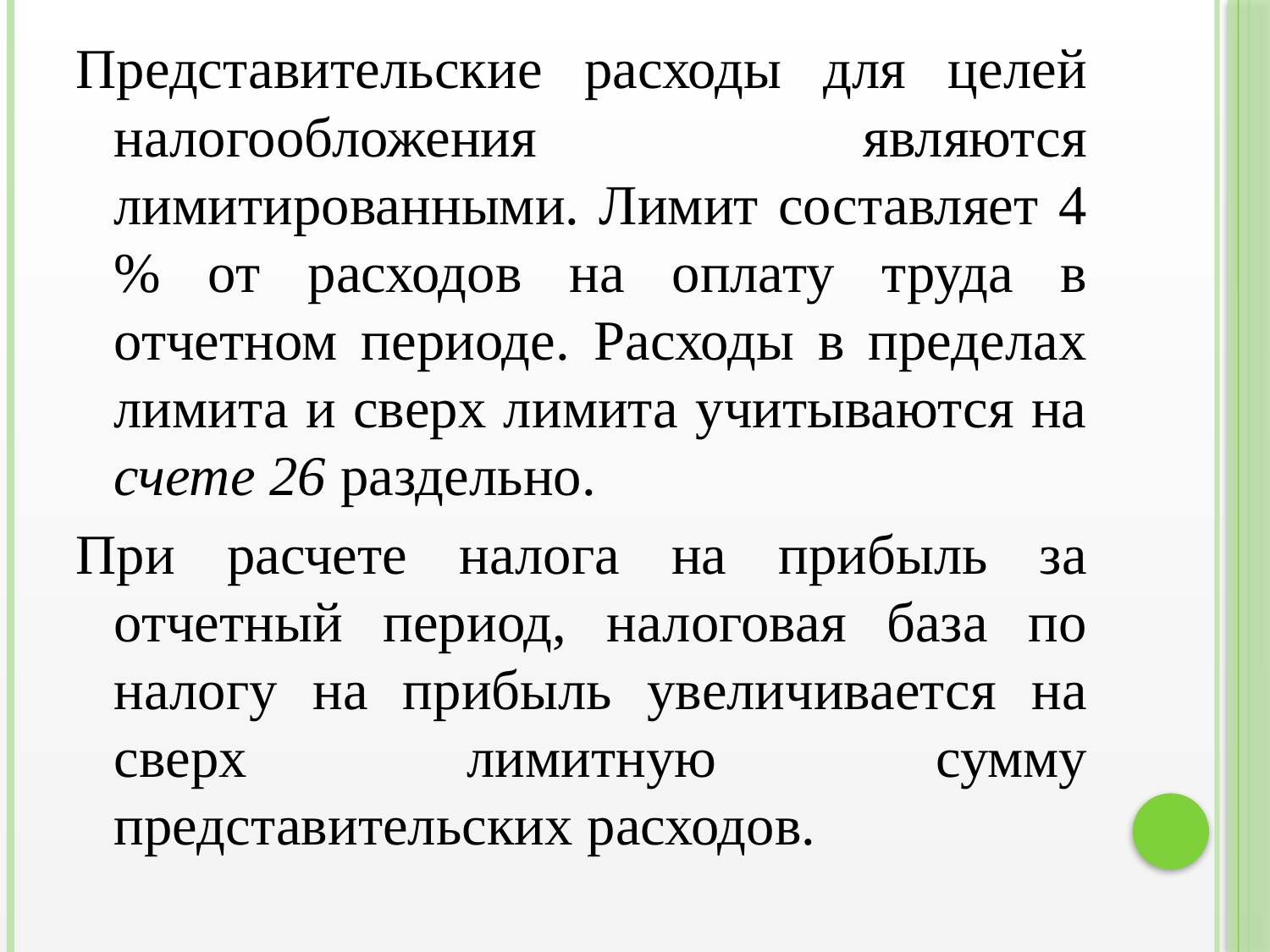

Представительские расходы для целей налогообложения являются лимитированными. Лимит составляет 4 % от расходов на оплату труда в отчетном периоде. Расходы в пределах лимита и сверх лимита учитываются на счете 26 раздельно.
При расчете налога на прибыль за отчетный период, налоговая база по налогу на прибыль увеличивается на сверх лимитную сумму представительских расходов.